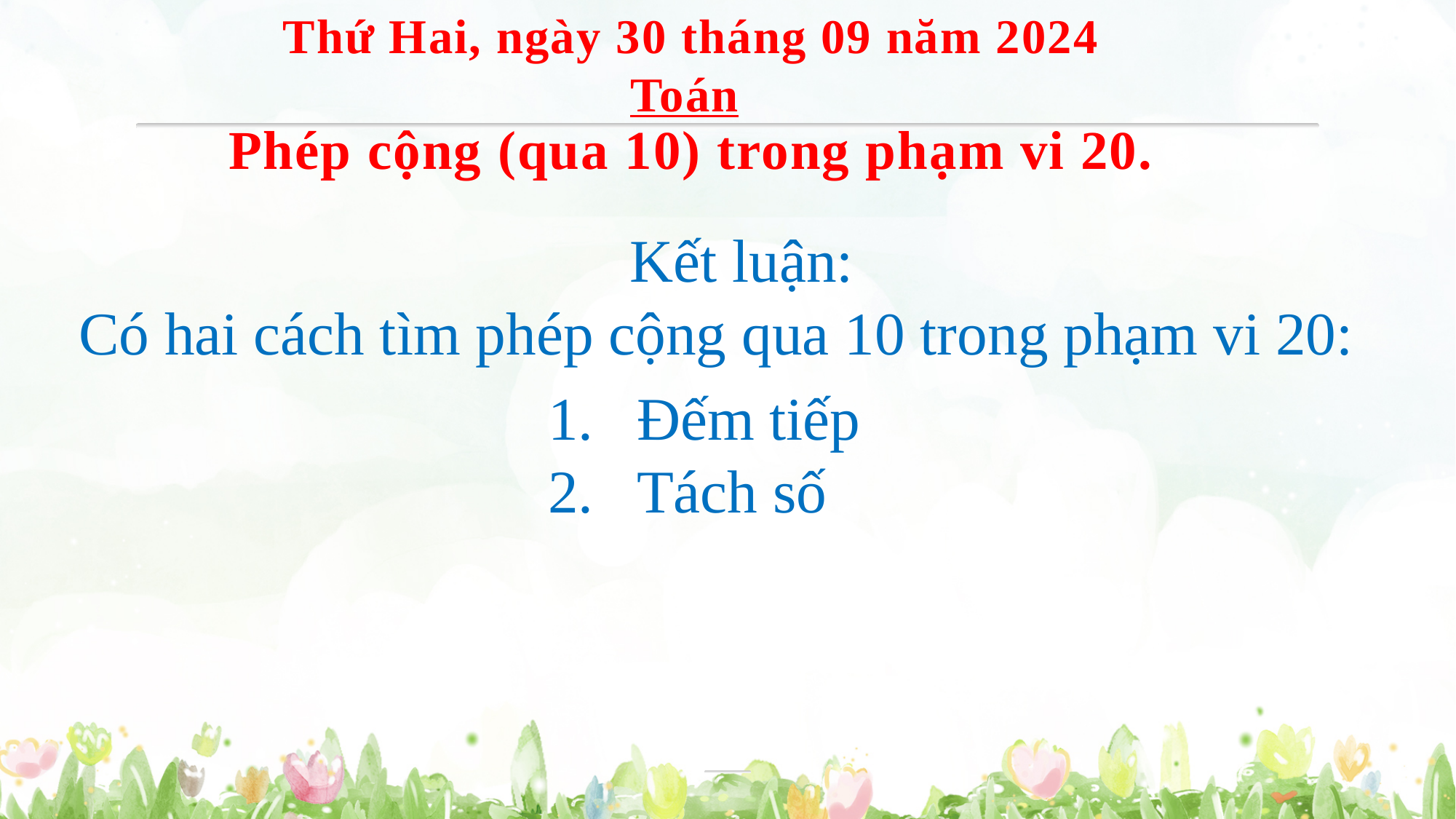

Thứ Hai, ngày 30 tháng 09 năm 2024
Toán
Phép cộng (qua 10) trong phạm vi 20.
Kết luận:
 Có hai cách tìm phép cộng qua 10 trong phạm vi 20:
Đếm tiếp
Tách số